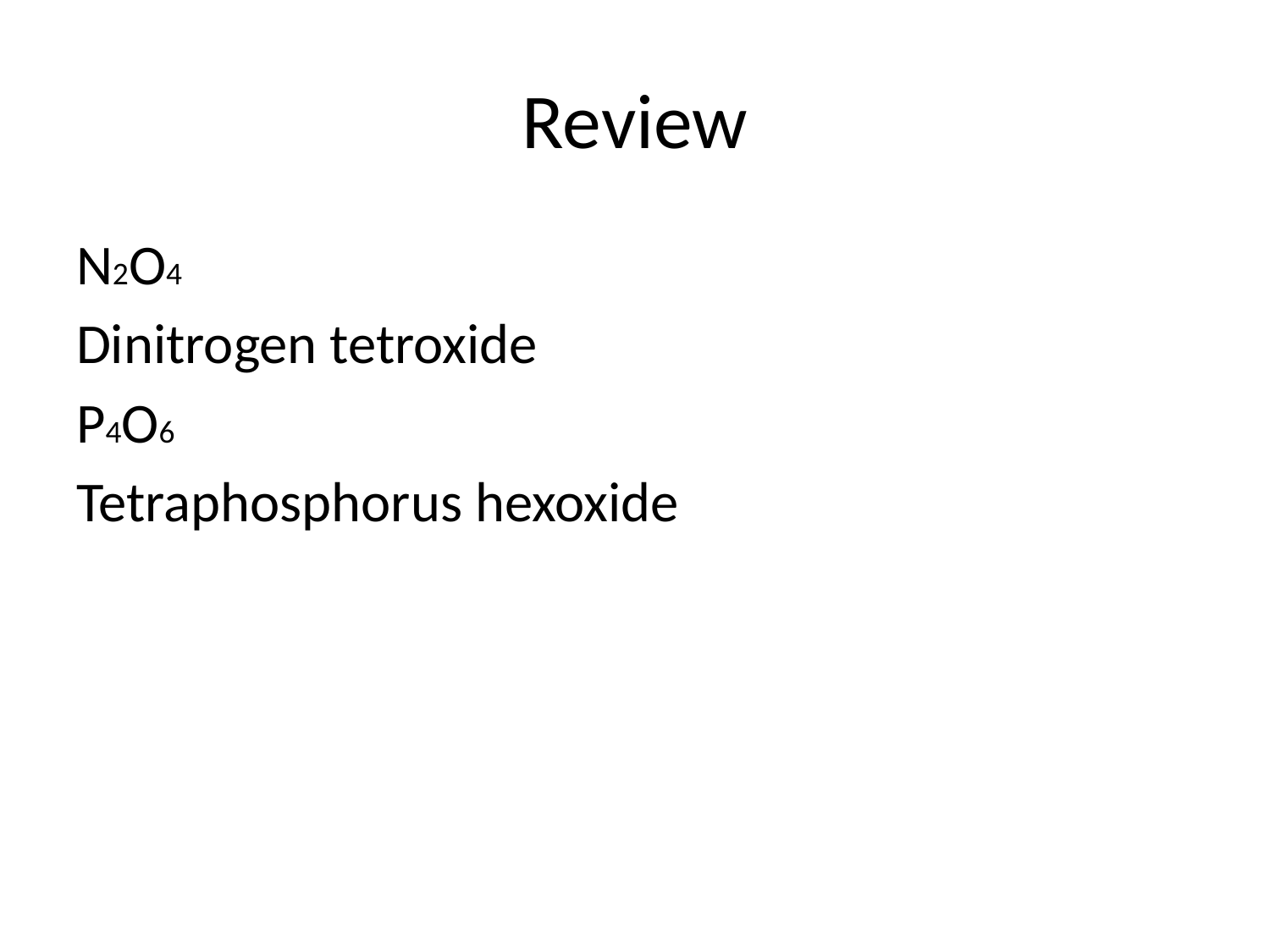

# Review
N2O4
Dinitrogen tetroxide
P4O6
Tetraphosphorus hexoxide